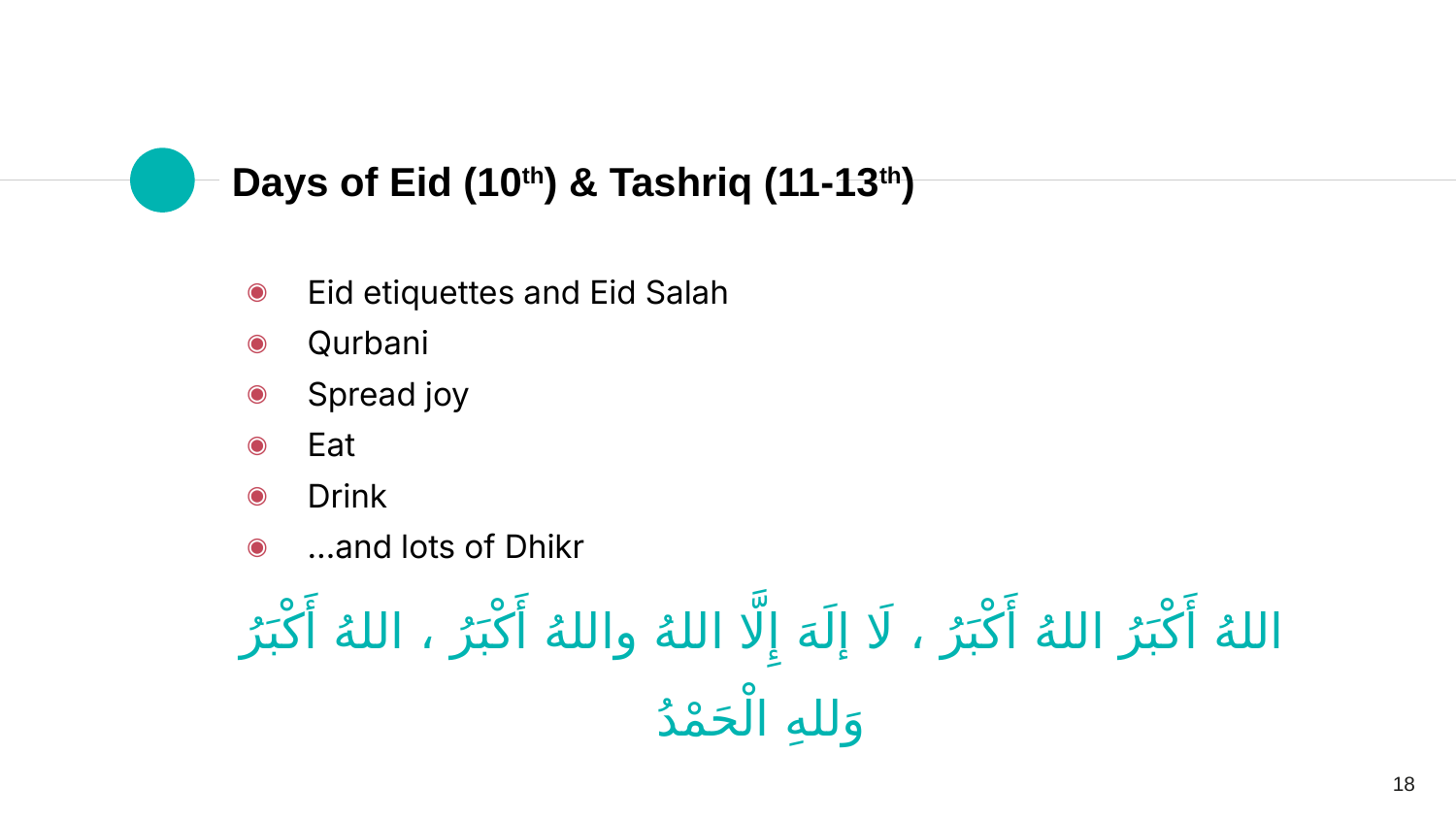

# Days of Eid (10th) & Tashriq (11-13th)
Eid etiquettes and Eid Salah
Qurbani
Spread joy
Eat
Drink
…and lots of Dhikr
اللهُ أَكْبَرُ اللهُ أَكْبَرُ ، لَا إلَهَ إِلَّا اللهُ واللهُ أَكْبَرُ ، اللهُ أَكْبَرُ وَللهِ الْحَمْدُ

18